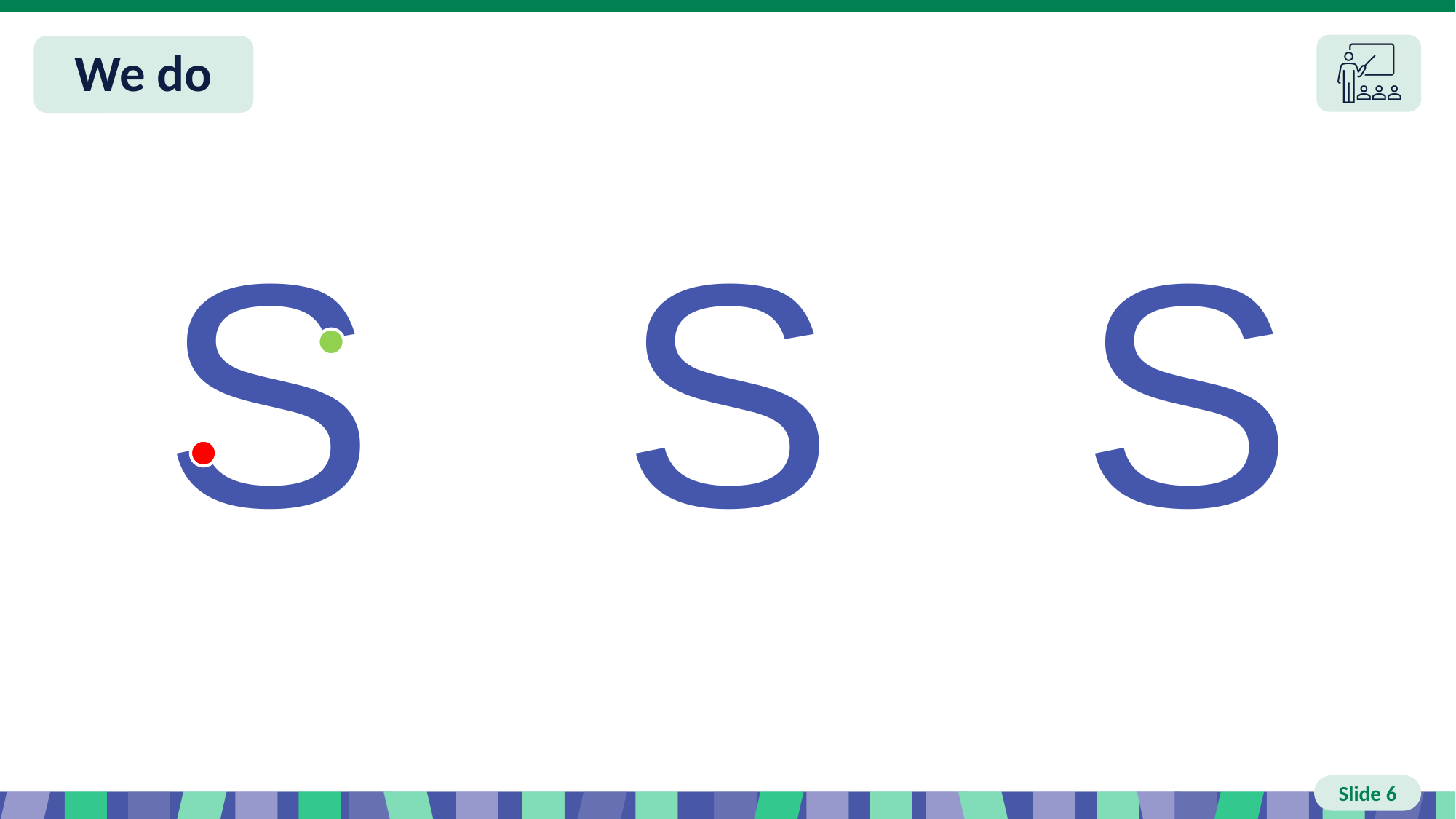

Slide 6 We do
S
S
S